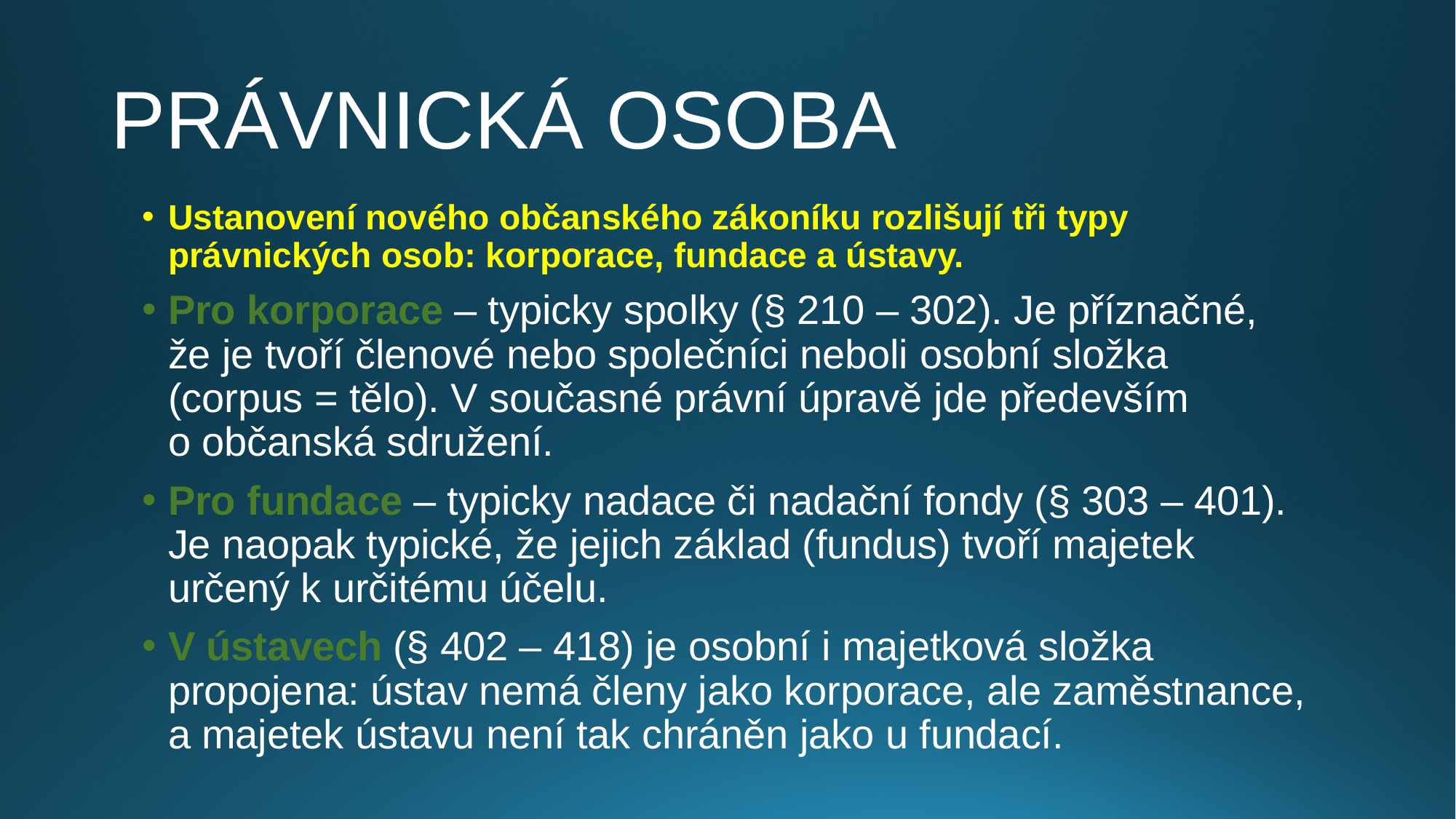

# PRÁVNICKÁ OSOBA
Ustanovení nového občanského zákoníku rozlišují tři typy právnických osob: korporace, fundace a ústavy.
Pro korporace – typicky spolky (§ 210 – 302). Je příznačné, že je tvoří členové nebo společníci neboli osobní složka (corpus = tělo). V současné právní úpravě jde především o občanská sdružení.
Pro fundace – typicky nadace či nadační fondy (§ 303 – 401). Je naopak typické, že jejich základ (fundus) tvoří majetek určený k určitému účelu.
V ústavech (§ 402 – 418) je osobní i majetková složka propojena: ústav nemá členy jako korporace, ale zaměstnance, a majetek ústavu není tak chráněn jako u fundací.